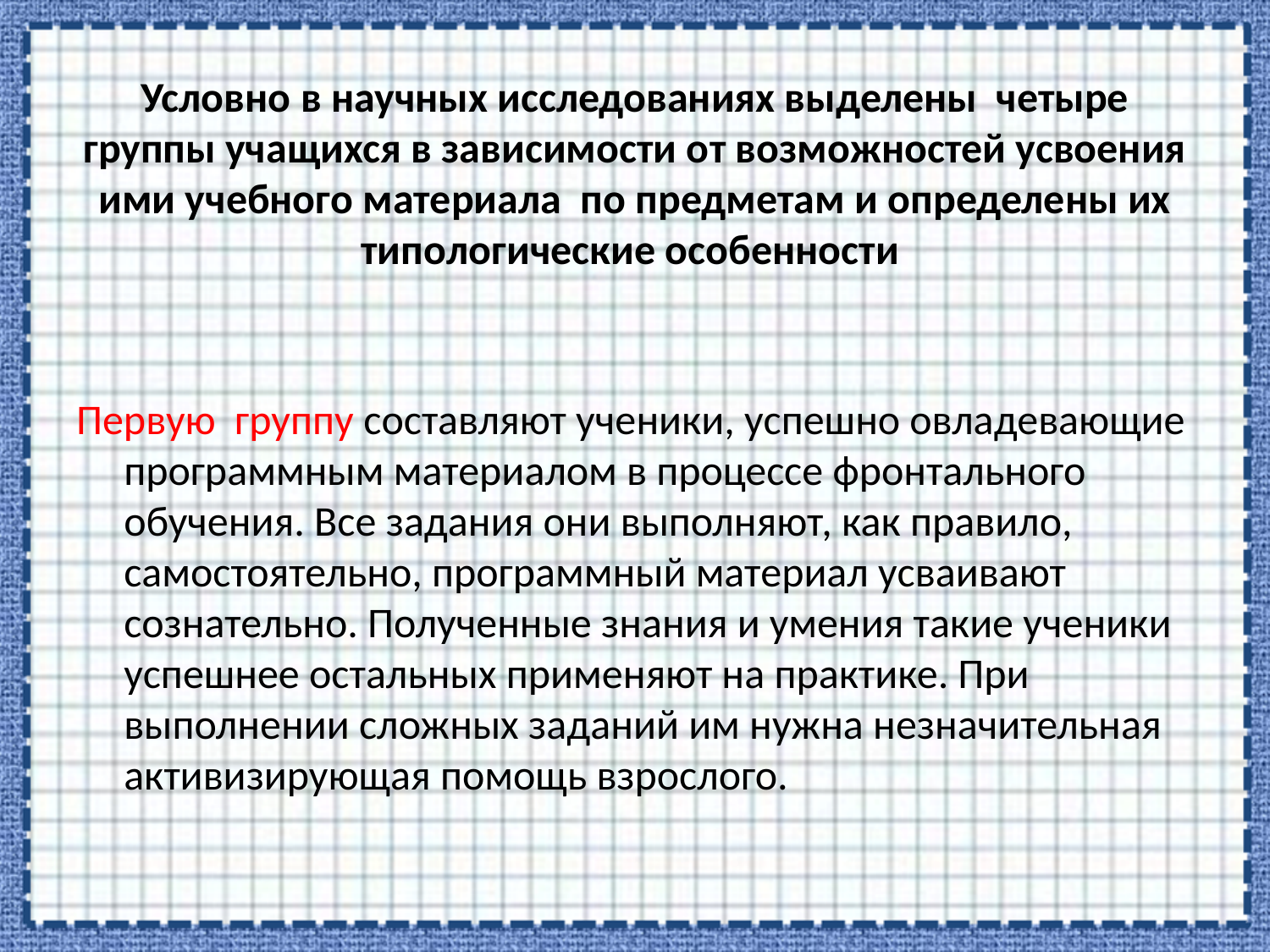

# Условно в научных исследованиях выделены  четыре группы учащихся в зависимости от возможностей усвоения ими учебного материала  по предметам и определены их типологические особенности
Первую  группу составляют ученики, успешно овладевающие программным материалом в процессе фронтального обучения. Все задания они выполняют, как правило, самостоятельно, программный материал усваивают сознательно. Полученные знания и умения такие ученики успешнее остальных применяют на практике. При выполнении сложных заданий им нужна незначительная активизирующая помощь взрослого.